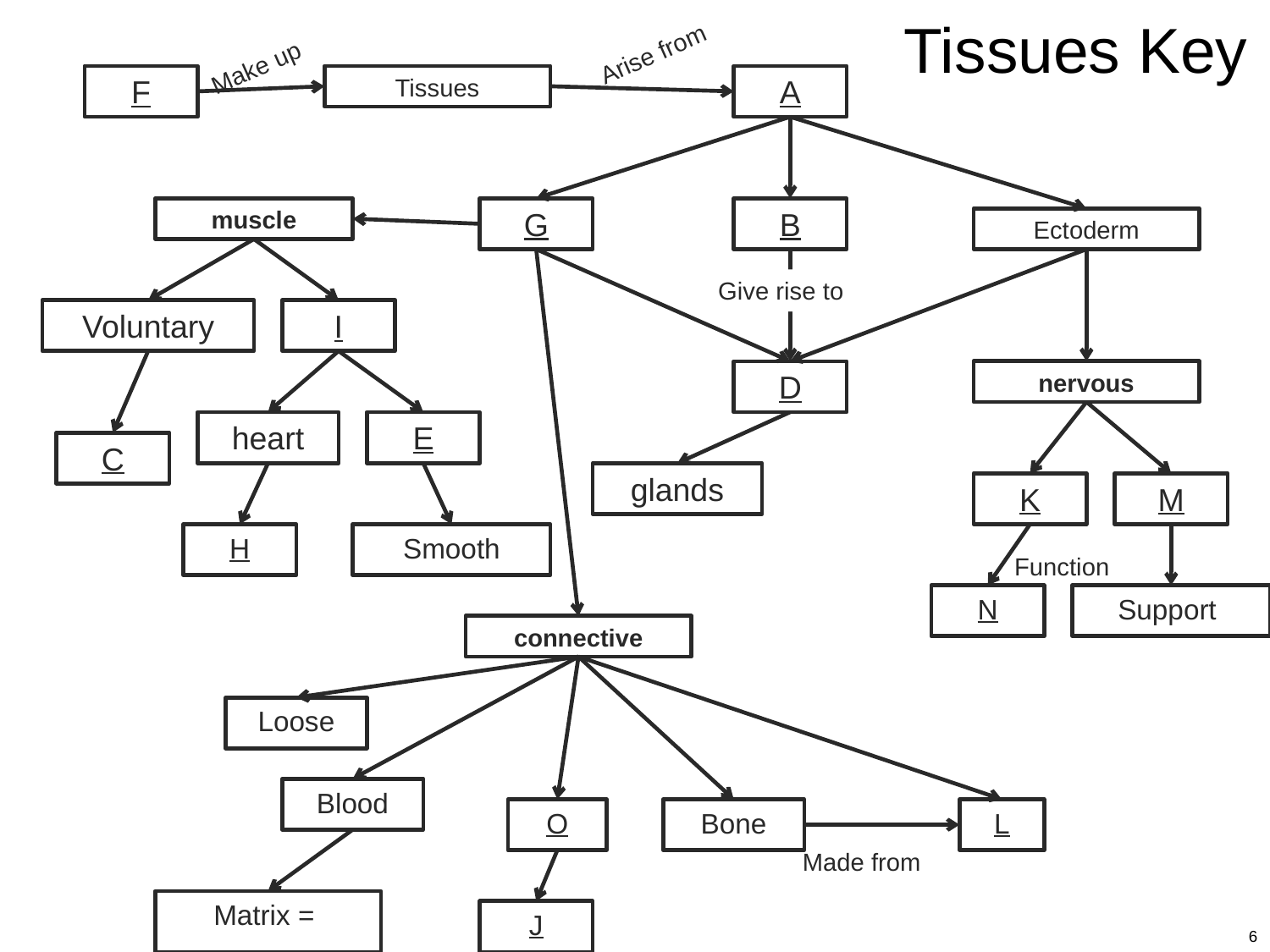

# Tissues Key
Arise from
Make up
F
Tissues
A
muscle
G
B
Ectoderm
Give rise to
Voluntary
I
D
nervous
heart
E
C
glands
K
M
H
Smooth
Function
N
Support
connective
Loose
Blood
O
Bone
L
Made from
Matrix =
J
6